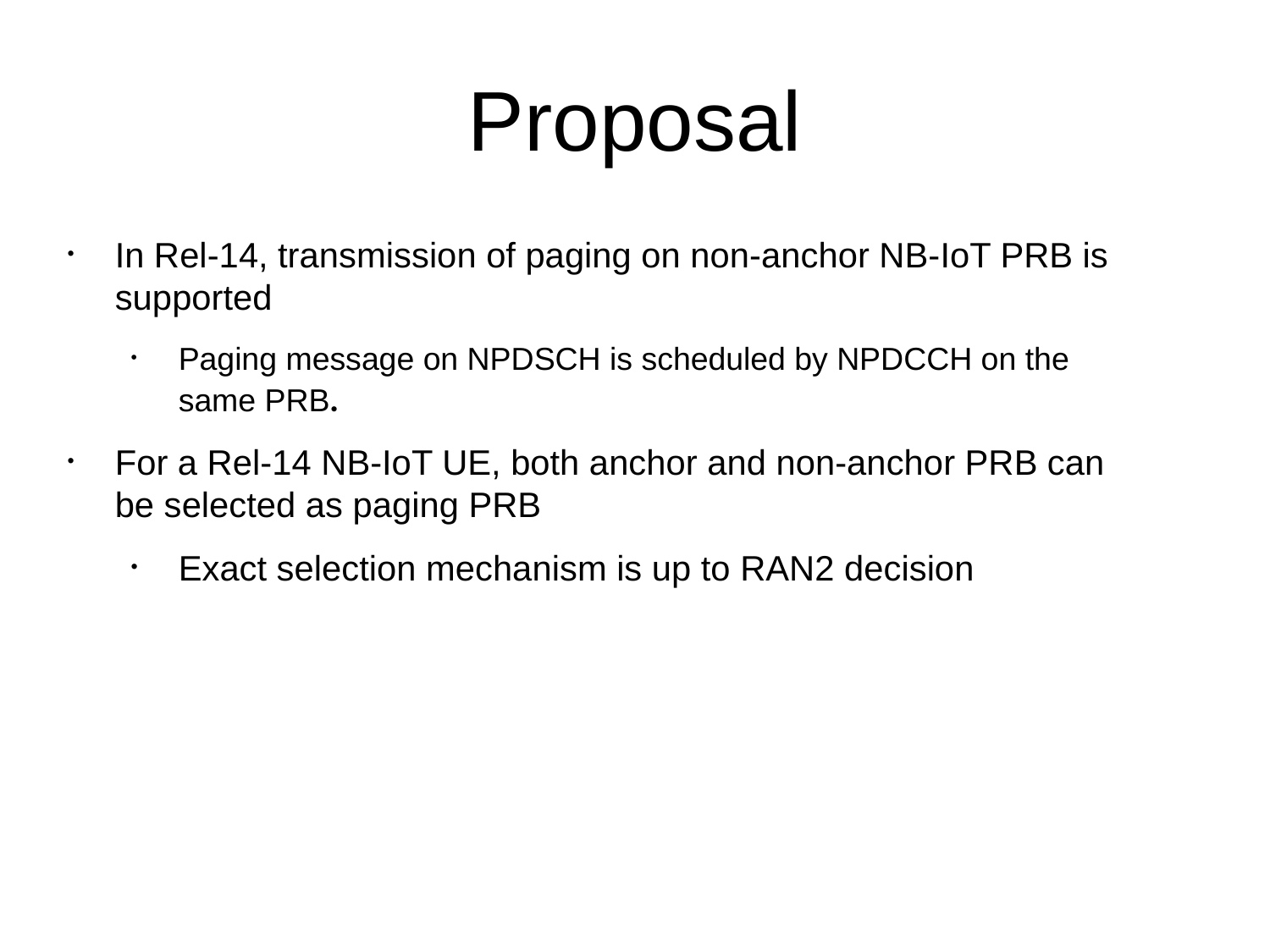

# Proposal
In Rel-14, transmission of paging on non-anchor NB-IoT PRB is supported
Paging message on NPDSCH is scheduled by NPDCCH on the same PRB.
For a Rel-14 NB-IoT UE, both anchor and non-anchor PRB can be selected as paging PRB
Exact selection mechanism is up to RAN2 decision